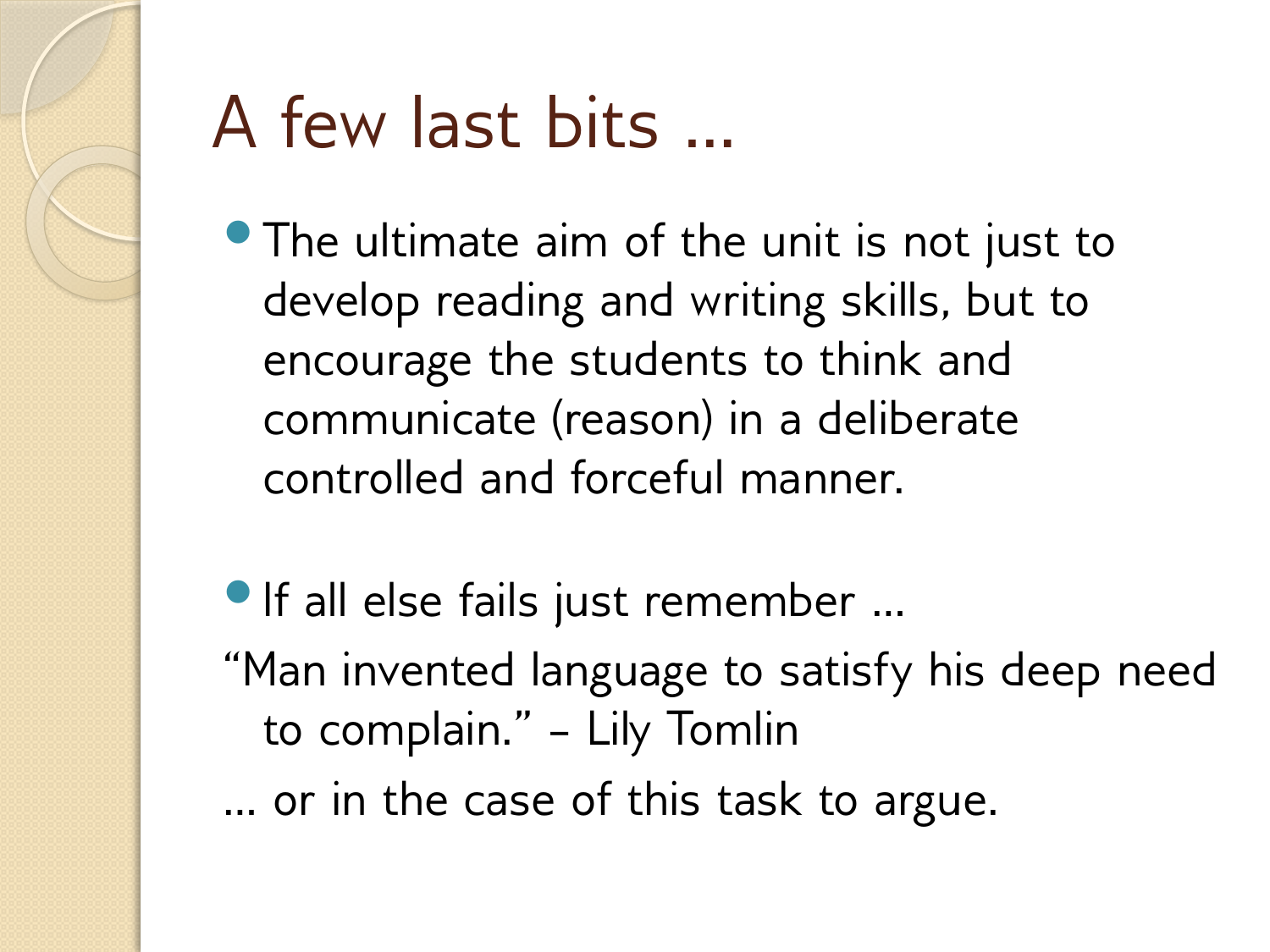

# A few last bits …
The ultimate aim of the unit is not just to develop reading and writing skills, but to encourage the students to think and communicate (reason) in a deliberate controlled and forceful manner.

If all else fails just remember …
“Man invented language to satisfy his deep need to complain.” – Lily Tomlin
… or in the case of this task to argue.